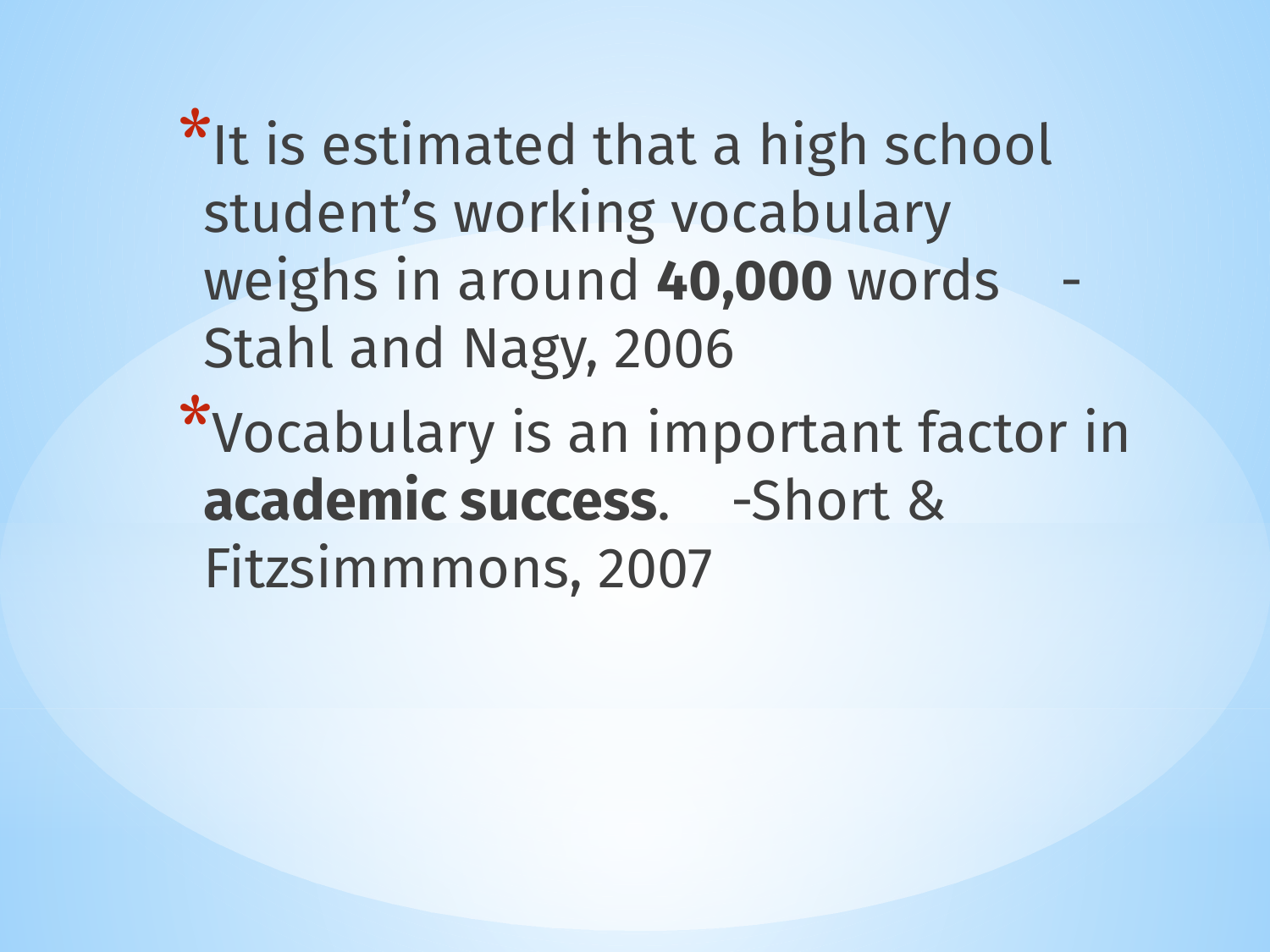

It is estimated that a high school student’s working vocabulary weighs in around 40,000 words    -Stahl and Nagy, 2006
Vocabulary is an important factor in academic success.    -Short & Fitzsimmmons, 2007